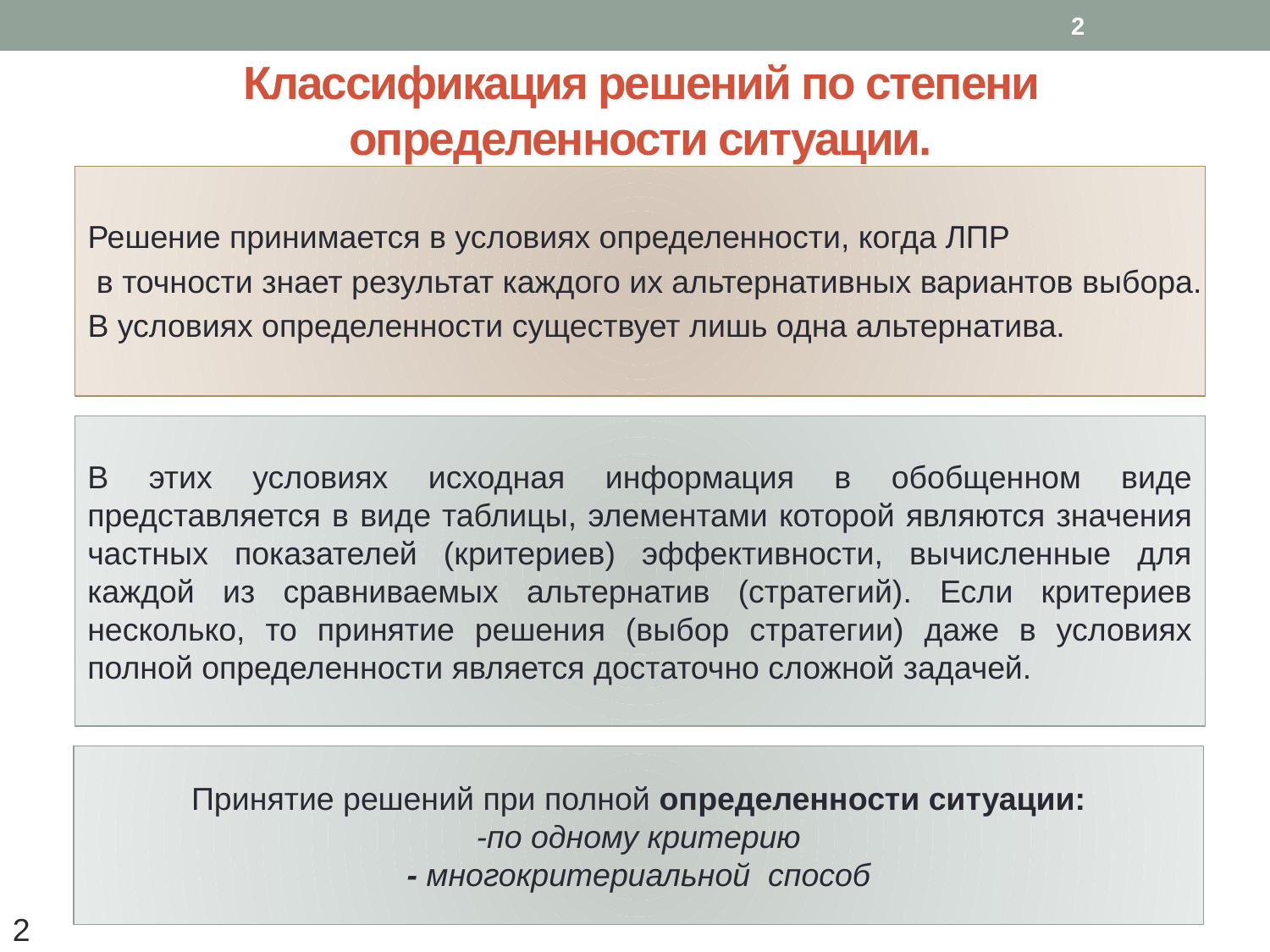

2
# Классификация решений по степени определенности ситуации.

Решение принимается в условиях определенности, когда ЛПР
 в точности знает результат каждого их альтернативных вариантов выбора.
В условиях определенности существует лишь одна альтернатива.
В этих условиях исходная информация в обобщенном виде представляется в виде таблицы, элементами которой являются значения частных показателей (критериев) эффективности, вычисленные для каждой из сравниваемых альтернатив (стратегий). Если критериев несколько, то принятие решения (выбор стратегии) даже в условиях полной определенности является достаточно сложной задачей.
Принятие решений при полной определенности ситуации:
-по одному критерию
- многокритериальной  способ
2